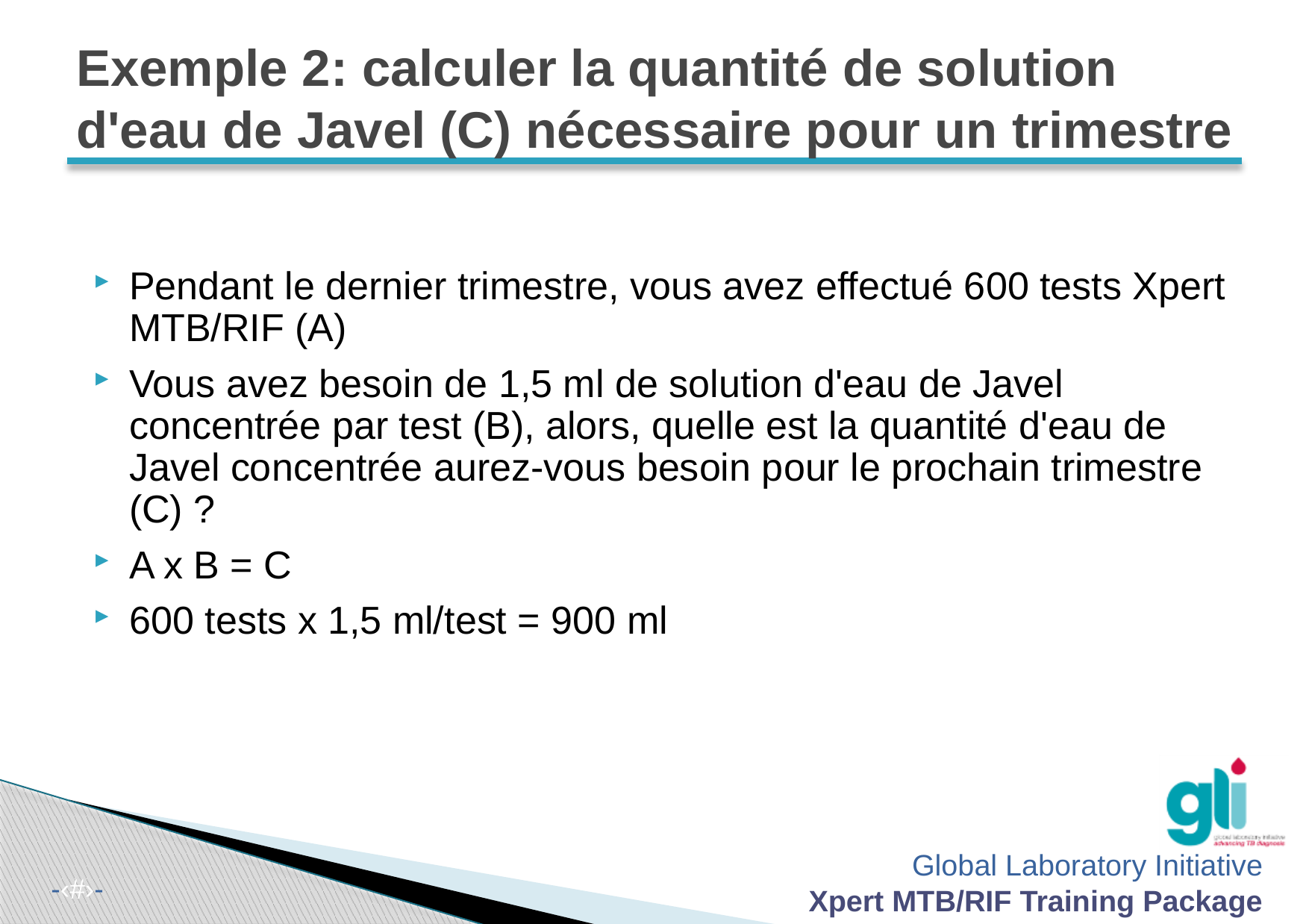

# Exemple 2: calculer la quantité de solution d'eau de Javel (C) nécessaire pour un trimestre

Pendant le dernier trimestre, vous avez effectué 600 tests Xpert MTB/RIF (A)
Vous avez besoin de 1,5 ml de solution d'eau de Javel concentrée par test (B), alors, quelle est la quantité d'eau de Javel concentrée aurez-vous besoin pour le prochain trimestre (C) ?
A x B = C
600 tests x 1,5 ml/test = 900 ml